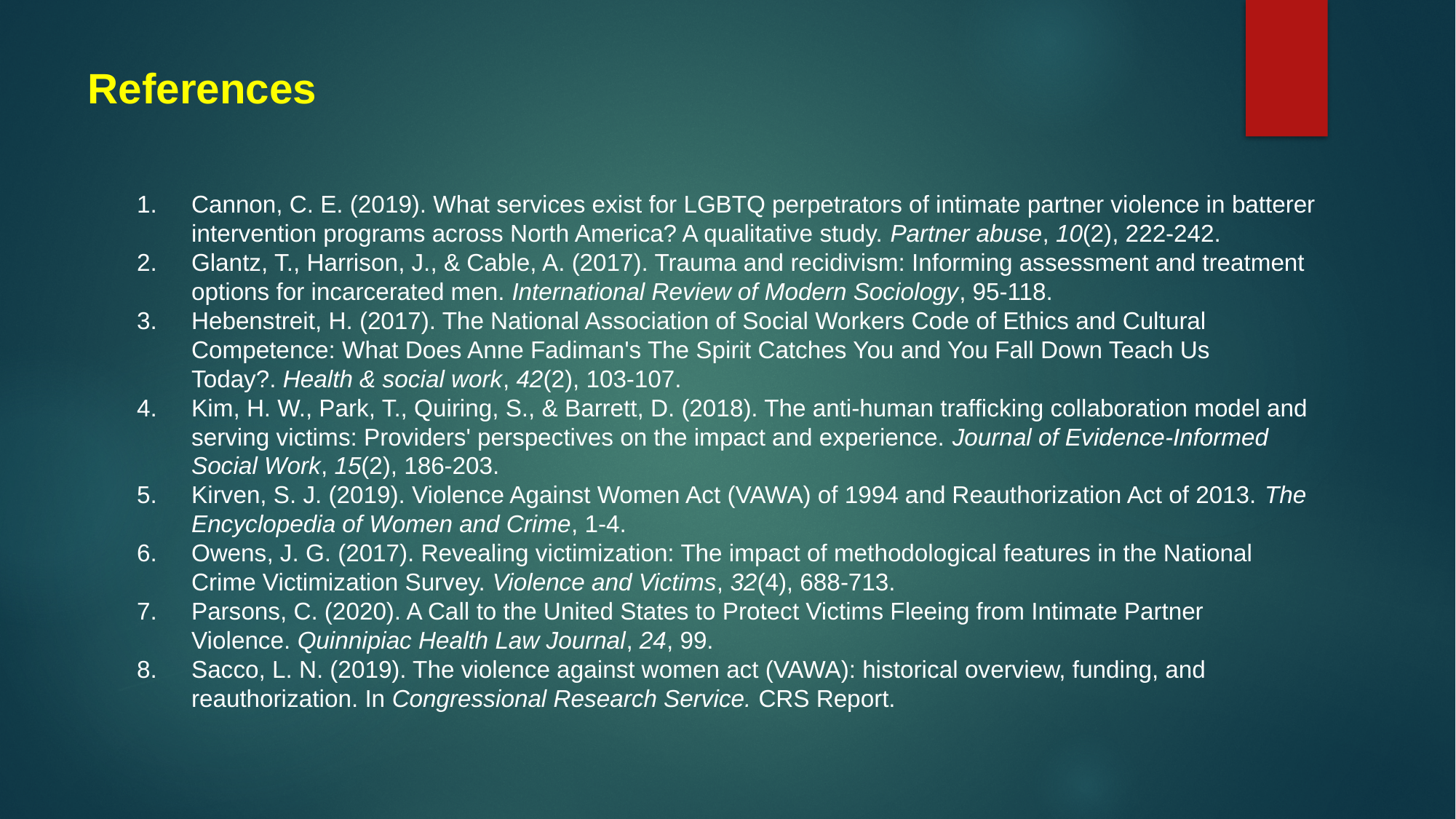

# References
Cannon, C. E. (2019). What services exist for LGBTQ perpetrators of intimate partner violence in batterer intervention programs across North America? A qualitative study. Partner abuse, 10(2), 222-242.
Glantz, T., Harrison, J., & Cable, A. (2017). Trauma and recidivism: Informing assessment and treatment options for incarcerated men. International Review of Modern Sociology, 95-118.
Hebenstreit, H. (2017). The National Association of Social Workers Code of Ethics and Cultural Competence: What Does Anne Fadiman's The Spirit Catches You and You Fall Down Teach Us Today?. Health & social work, 42(2), 103-107.
Kim, H. W., Park, T., Quiring, S., & Barrett, D. (2018). The anti-human trafficking collaboration model and serving victims: Providers' perspectives on the impact and experience. Journal of Evidence-Informed Social Work, 15(2), 186-203.
Kirven, S. J. (2019). Violence Against Women Act (VAWA) of 1994 and Reauthorization Act of 2013. The Encyclopedia of Women and Crime, 1-4.
Owens, J. G. (2017). Revealing victimization: The impact of methodological features in the National Crime Victimization Survey. Violence and Victims, 32(4), 688-713.
Parsons, C. (2020). A Call to the United States to Protect Victims Fleeing from Intimate Partner Violence. Quinnipiac Health Law Journal, 24, 99.
Sacco, L. N. (2019). The violence against women act (VAWA): historical overview, funding, and reauthorization. In Congressional Research Service. CRS Report.